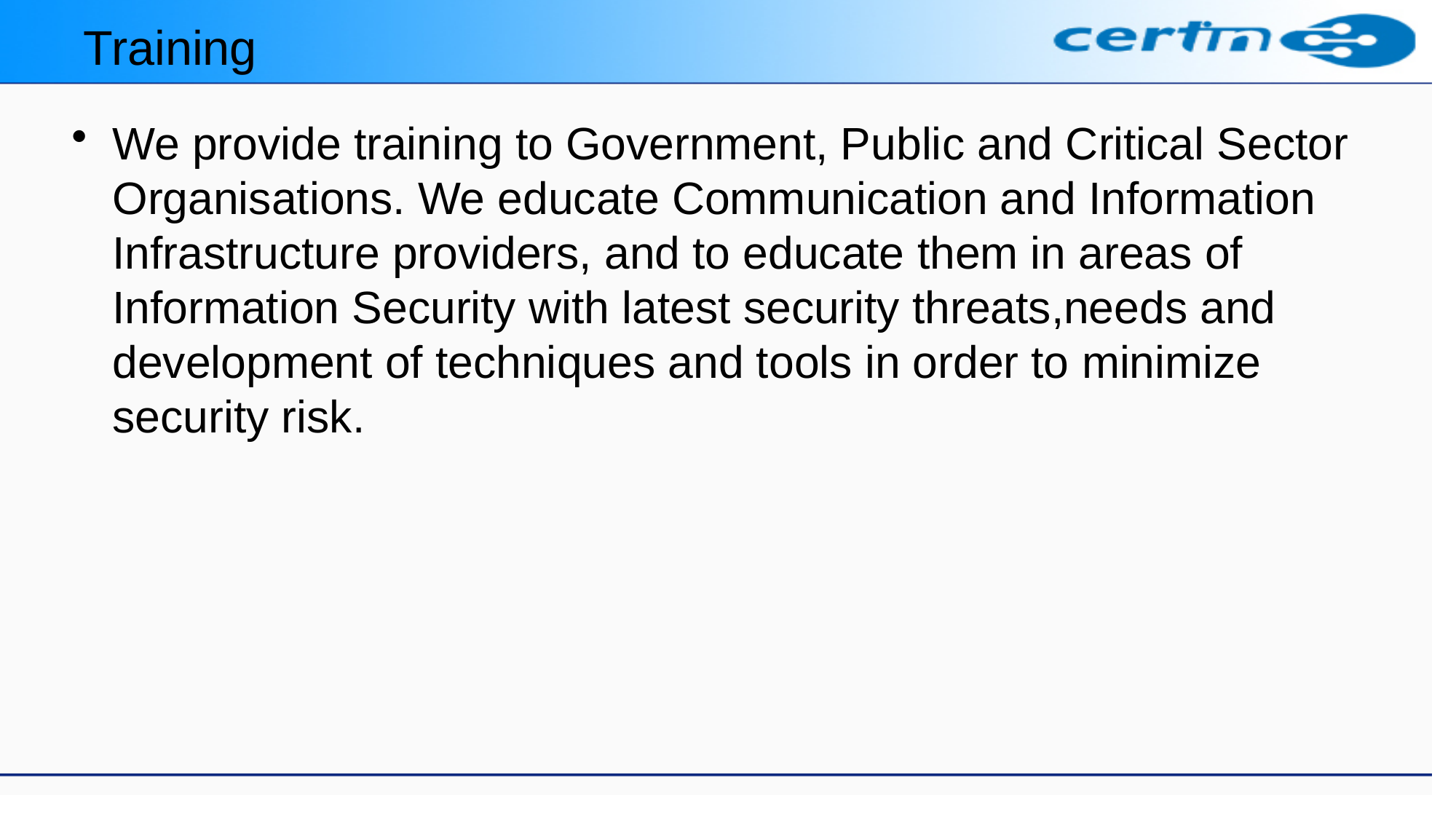

# Training
We provide training to Government, Public and Critical Sector Organisations. We educate Communication and Information Infrastructure providers, and to educate them in areas of Information Security with latest security threats,needs and development of techniques and tools in order to minimize security risk.